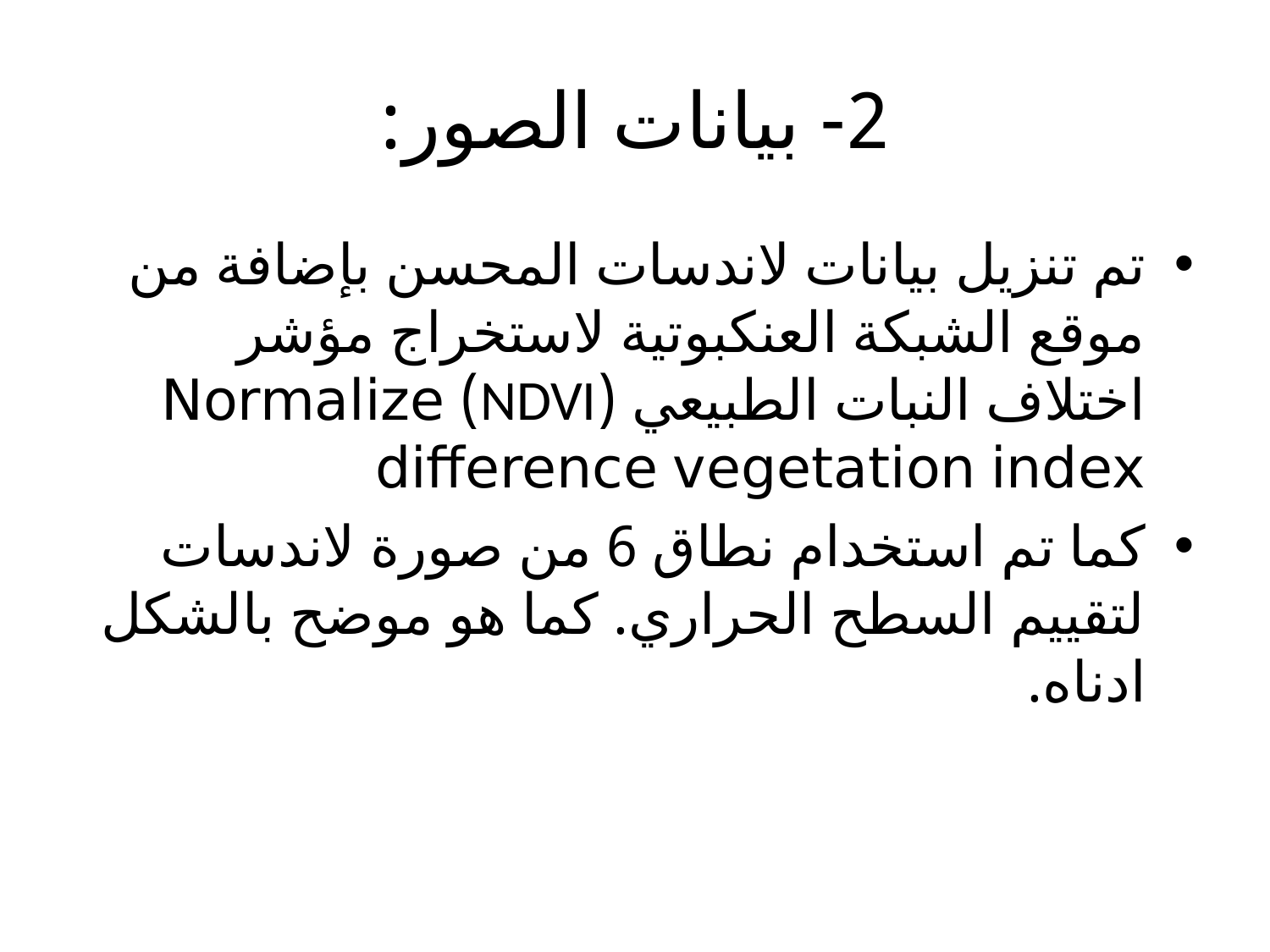

# 2- بيانات الصور:
تم تنزيل بيانات لاندسات المحسن بإضافة من موقع الشبكة العنكبوتية لاستخراج مؤشر اختلاف النبات الطبيعي (NDVI) Normalize difference vegetation index
كما تم استخدام نطاق 6 من صورة لاندسات لتقييم السطح الحراري. كما هو موضح بالشكل ادناه.